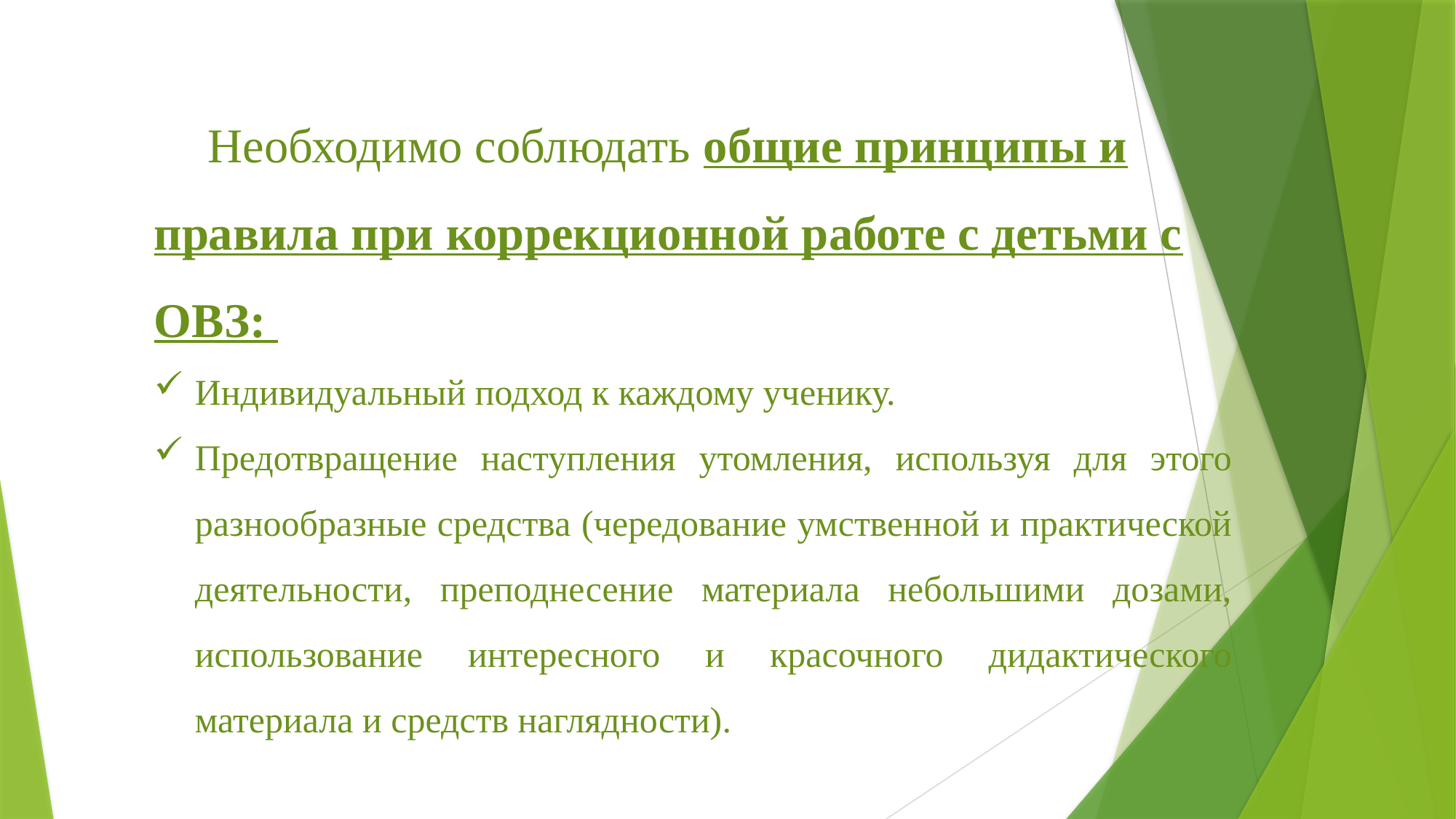

Необходимо соблюдать общие принципы и правила при коррекционной работе с детьми с ОВЗ:
Индивидуальный подход к каждому ученику.
Предотвращение наступления утомления, используя для этого разнообразные средства (чередование умственной и практической деятельности, преподнесение материала небольшими дозами, использование интересного и красочного дидактического материала и средств наглядности).